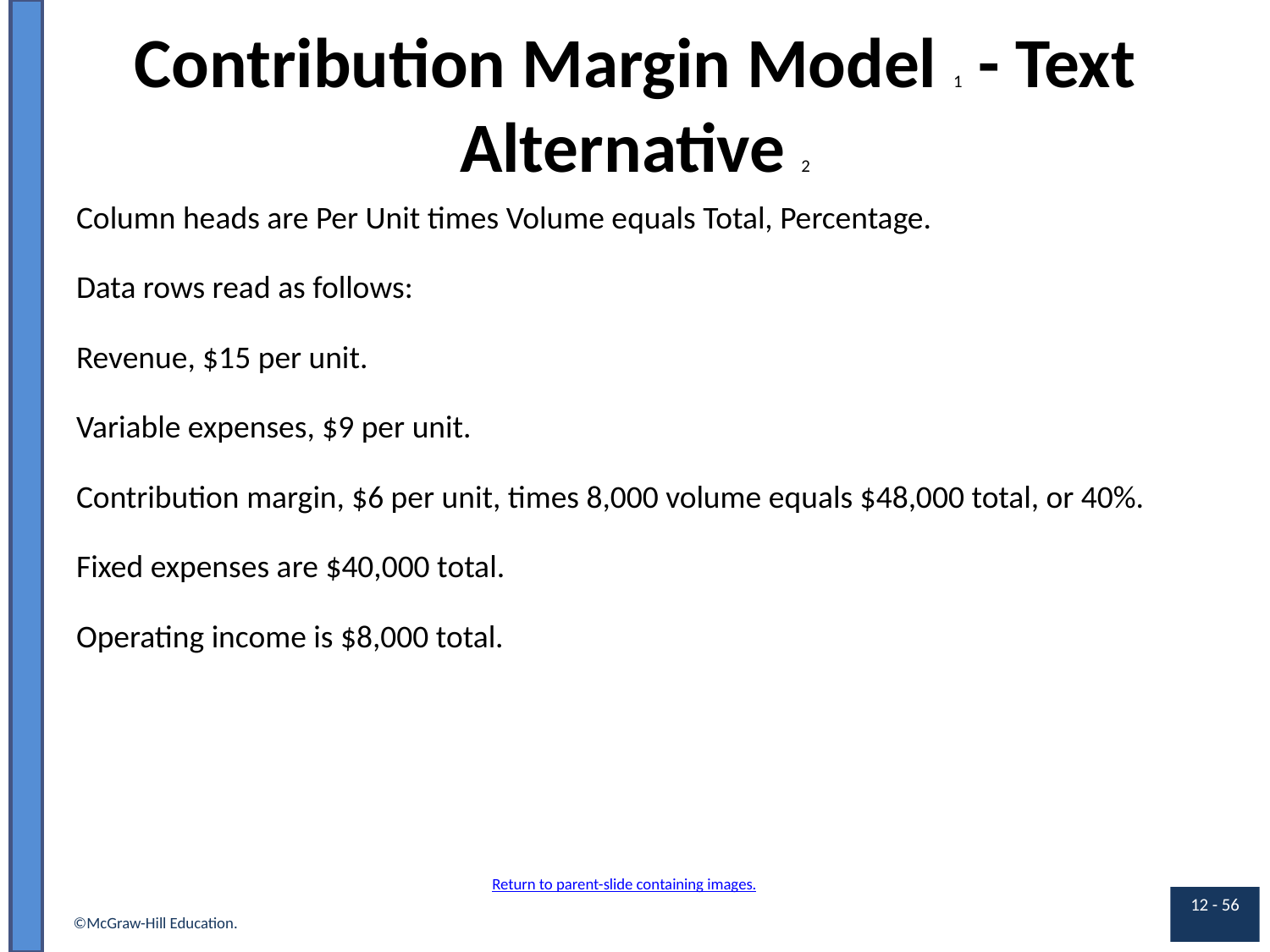

# Contribution Margin Model 1 - Text Alternative 2
Column heads are Per Unit times Volume equals Total, Percentage.
Data rows read as follows:
Revenue, $15 per unit.
Variable expenses, $9 per unit.
Contribution margin, $6 per unit, times 8,000 volume equals $48,000 total, or 40%.
Fixed expenses are $40,000 total.
Operating income is $8,000 total.
Return to parent-slide containing images.